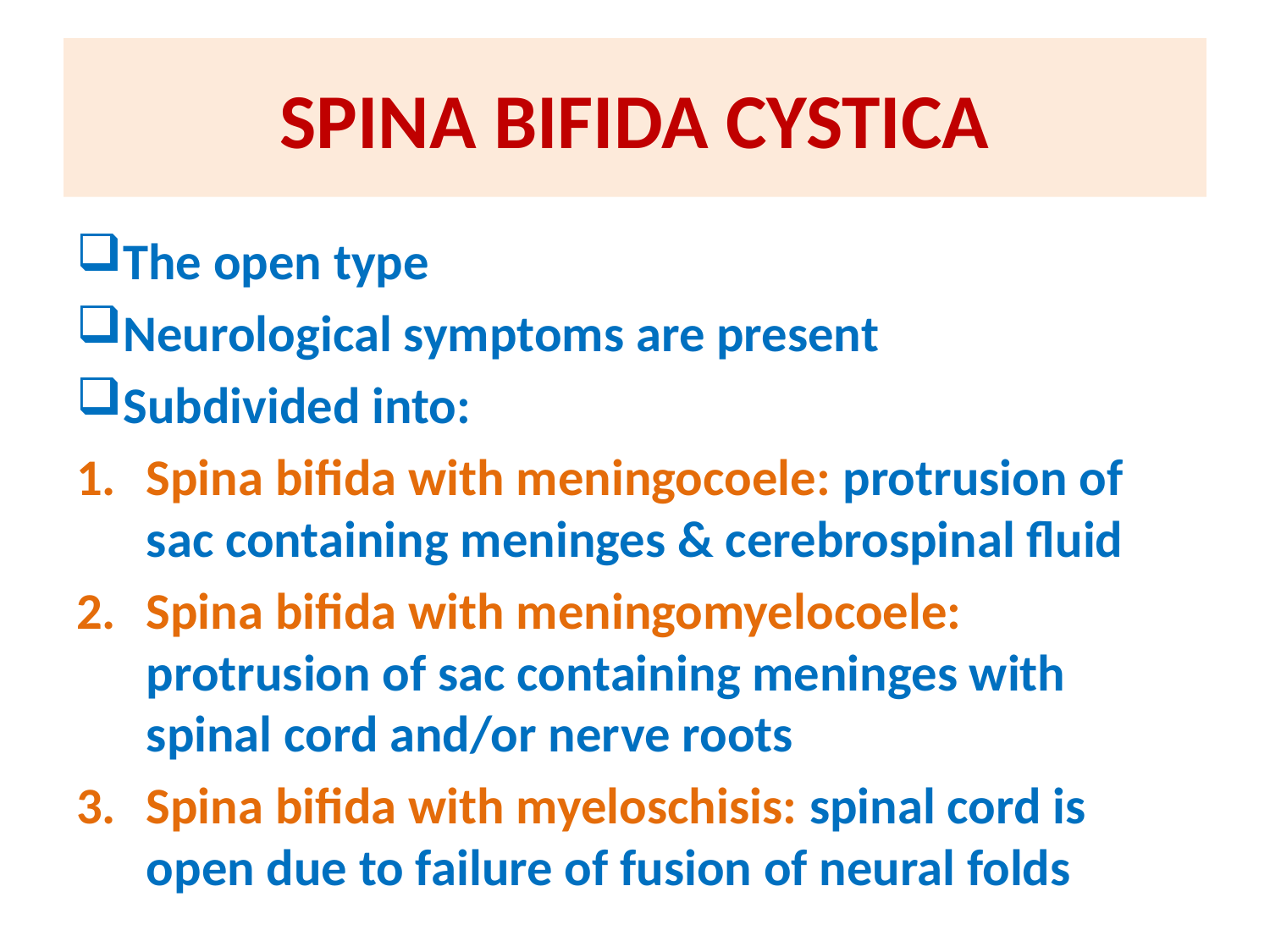

# SPINA BIFIDA CYSTICA
The open type
Neurological symptoms are present
Subdivided into:
Spina bifida with meningocoele: protrusion of sac containing meninges & cerebrospinal fluid
Spina bifida with meningomyelocoele: protrusion of sac containing meninges with spinal cord and/or nerve roots
Spina bifida with myeloschisis: spinal cord is open due to failure of fusion of neural folds